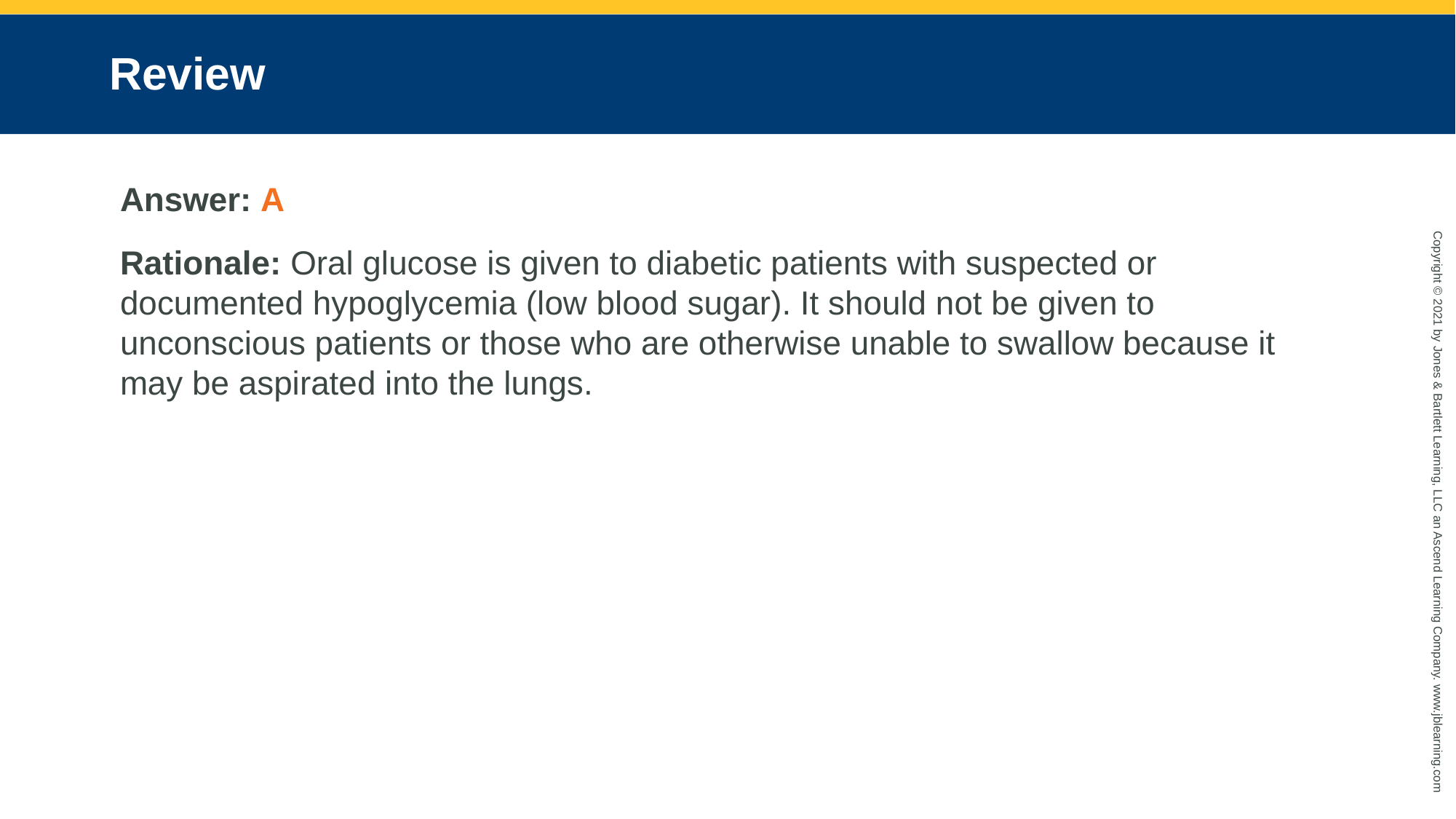

# Review
Answer: A
Rationale: Oral glucose is given to diabetic patients with suspected or documented hypoglycemia (low blood sugar). It should not be given to unconscious patients or those who are otherwise unable to swallow because it may be aspirated into the lungs.